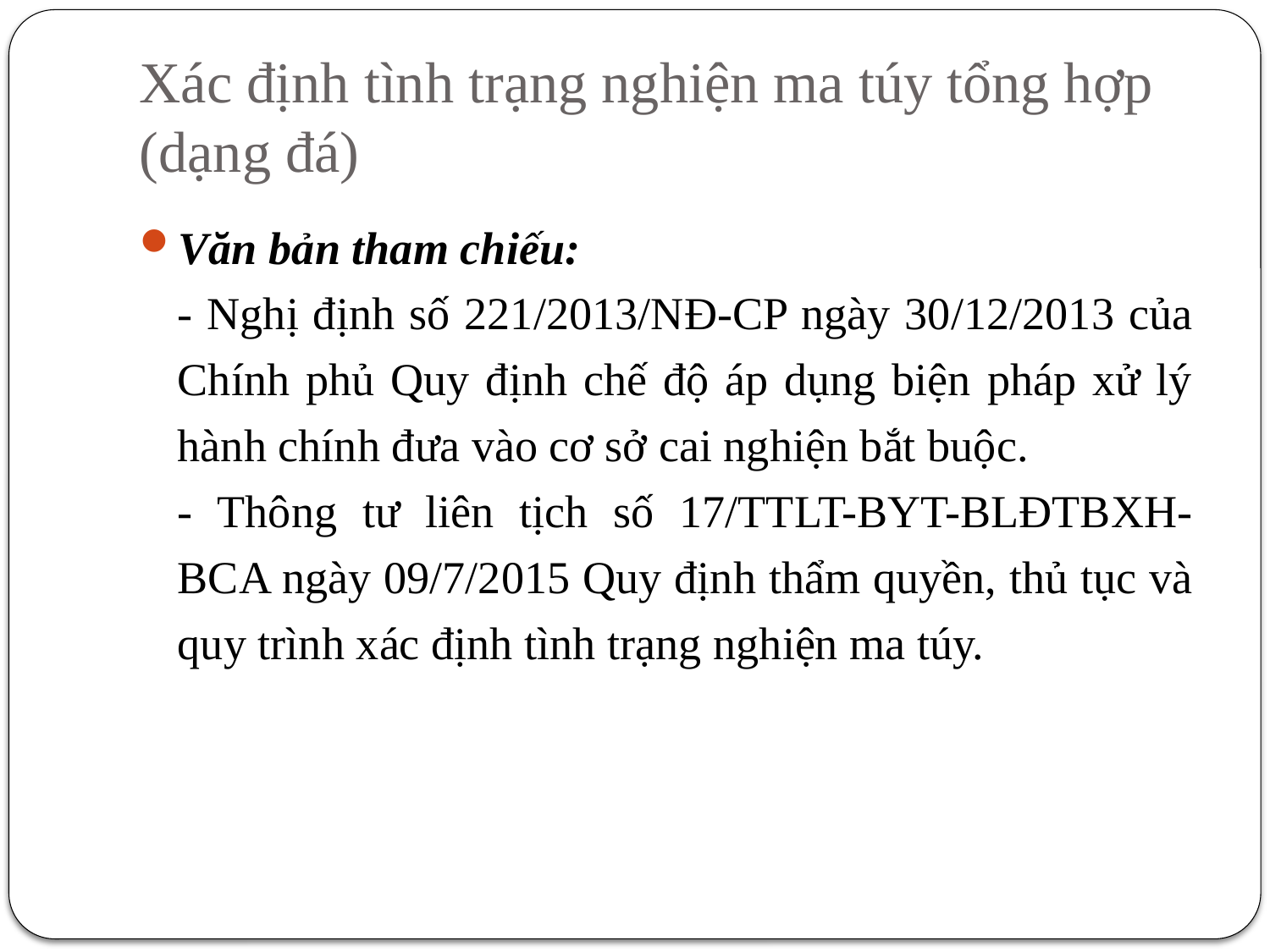

# Xác định tình trạng nghiện ma túy tổng hợp (dạng đá)
Văn bản tham chiếu:
	- Nghị định số 221/2013/NĐ-CP ngày 30/12/2013 của Chính phủ Quy định chế độ áp dụng biện pháp xử lý hành chính đưa vào cơ sở cai nghiện bắt buộc.
	- Thông tư liên tịch số 17/TTLT-BYT-BLĐTBXH-BCA ngày 09/7/2015 Quy định thẩm quyền, thủ tục và quy trình xác định tình trạng nghiện ma túy.